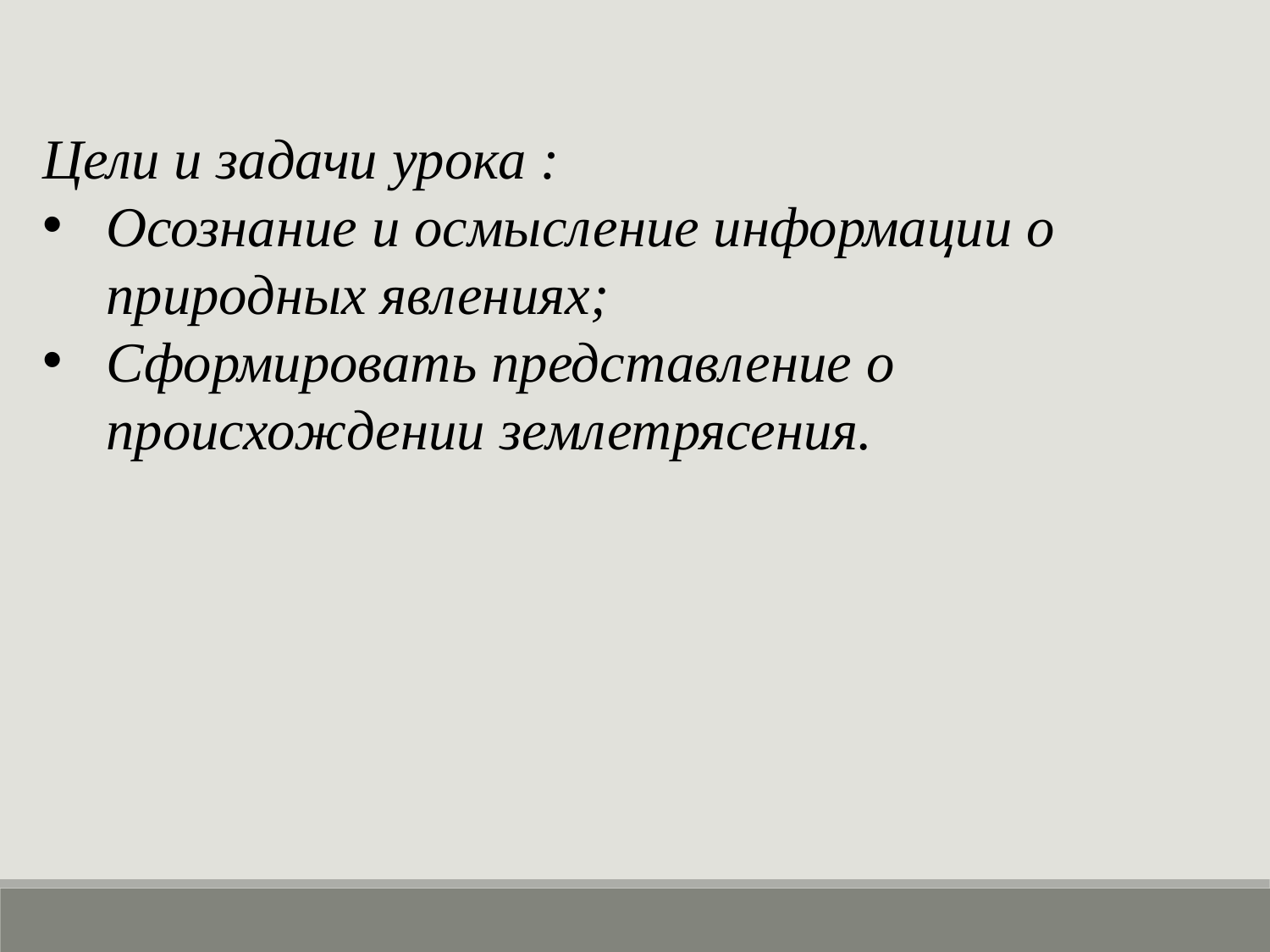

Цели и задачи урока :
Осознание и осмысление информации о природных явлениях;
Сформировать представление о происхождении землетрясения.